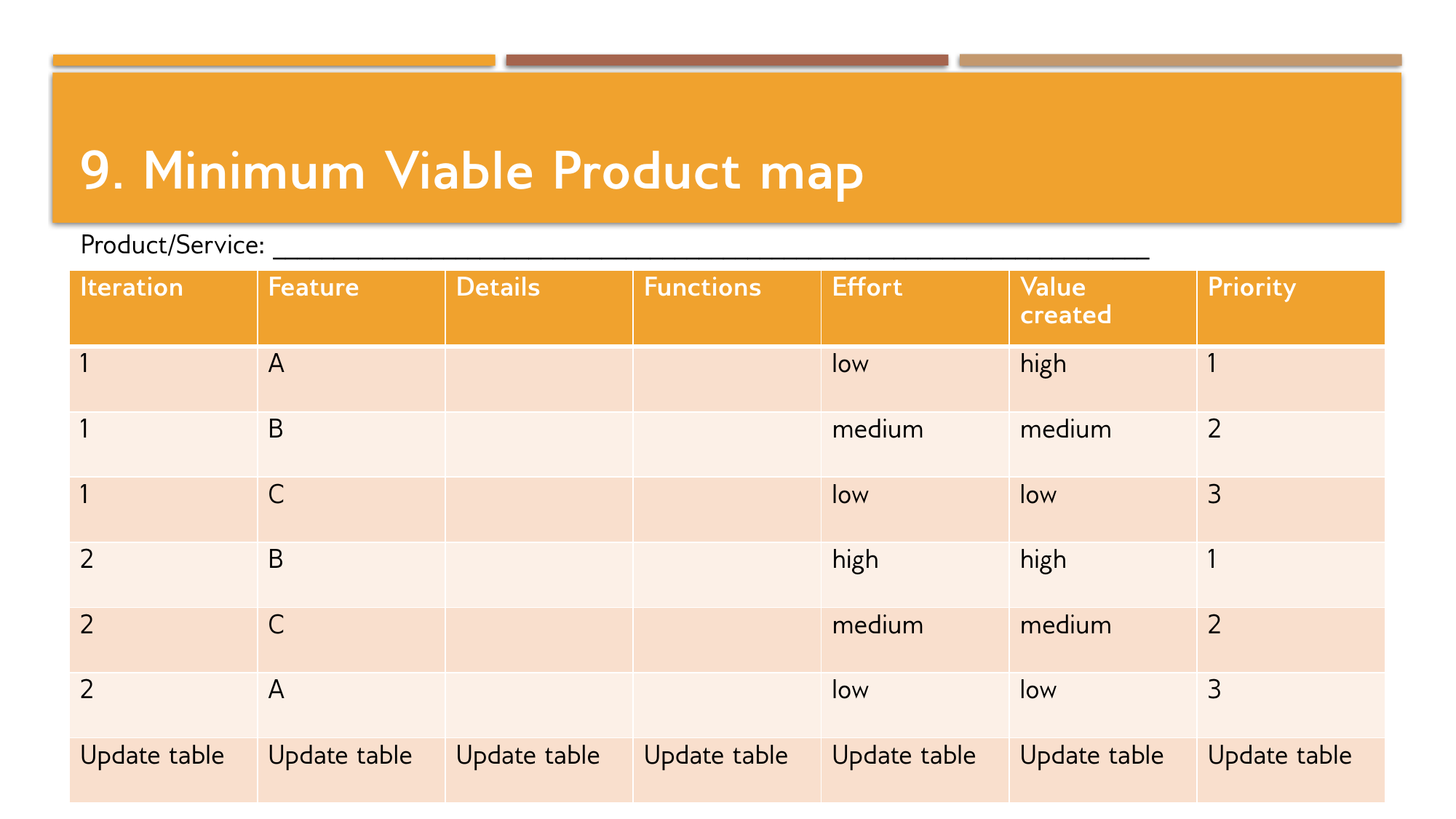

# 9. Minimum Viable Product map
Product/Service: ________________________________________________________________________
| Iteration | Feature | Details | Functions | Effort | Value created | Priority |
| --- | --- | --- | --- | --- | --- | --- |
| 1 | A |  |  | low | high | 1 |
| 1 | B |  |  | medium | medium | 2 |
| 1 | C |  |  | low | low | 3 |
| 2 | B |  |  | high | high | 1 |
| 2 | C |  |  | medium | medium | 2 |
| 2 | A |  |  | low | low | 3 |
| Update table | Update table | Update table | Update table | Update table | Update table | Update table |